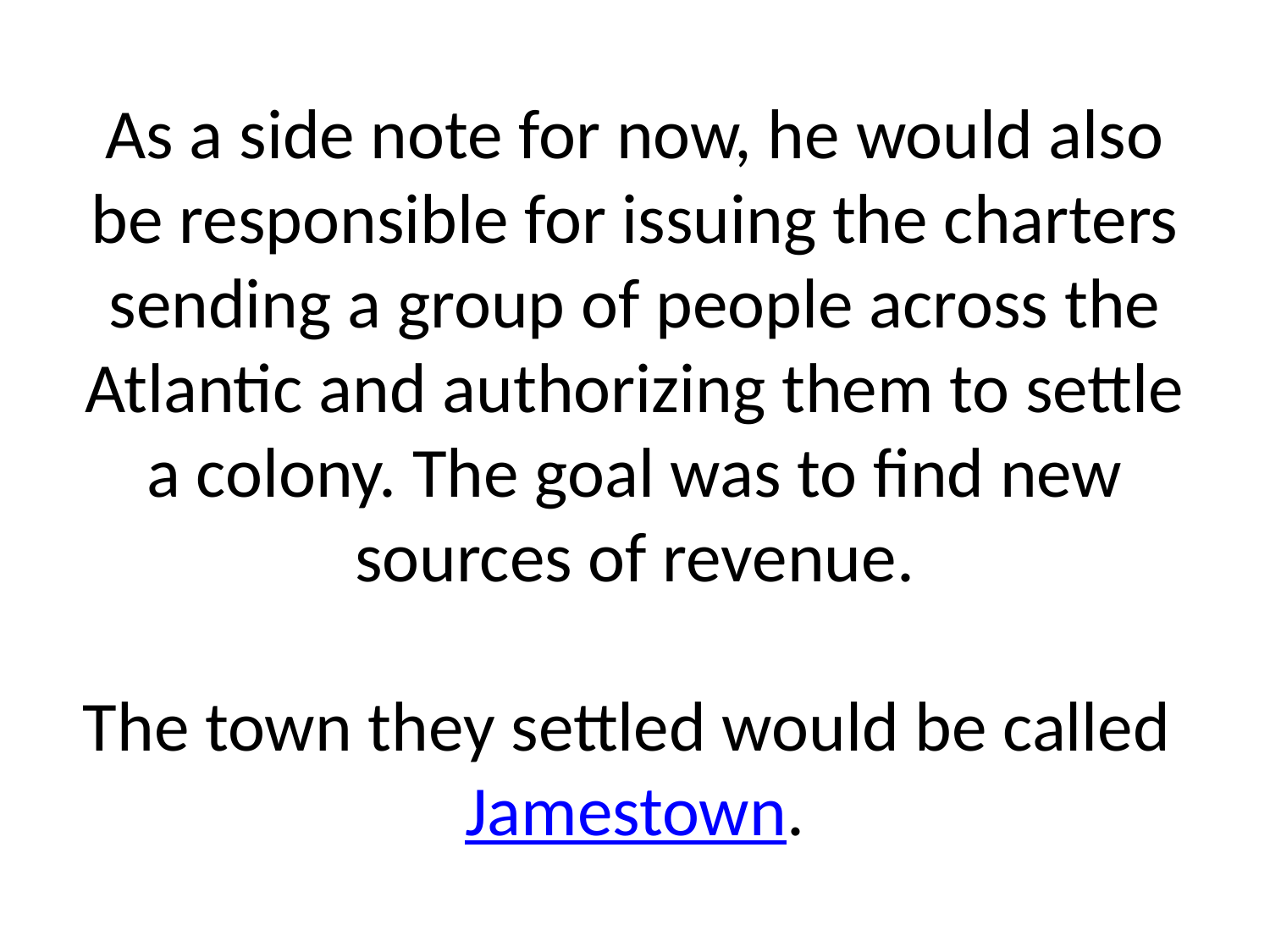

# As a side note for now, he would also be responsible for issuing the charters sending a group of people across the Atlantic and authorizing them to settle a colony. The goal was to find new sources of revenue. The town they settled would be called Jamestown.